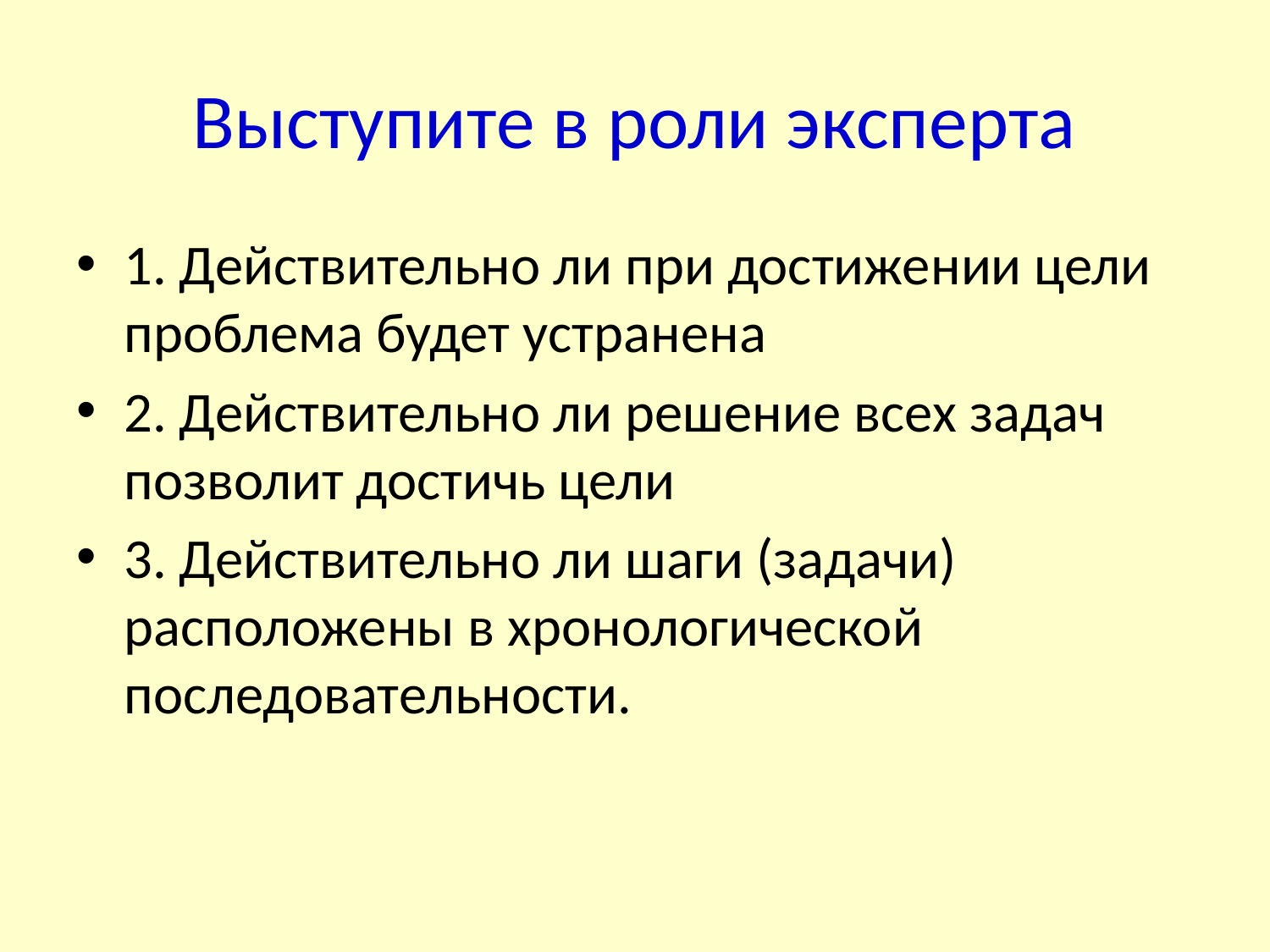

# Выступите в роли эксперта
1. Действительно ли при достижении цели проблема будет устранена
2. Действительно ли решение всех задач позволит достичь цели
3. Действительно ли шаги (задачи) расположены в хронологической последовательности.